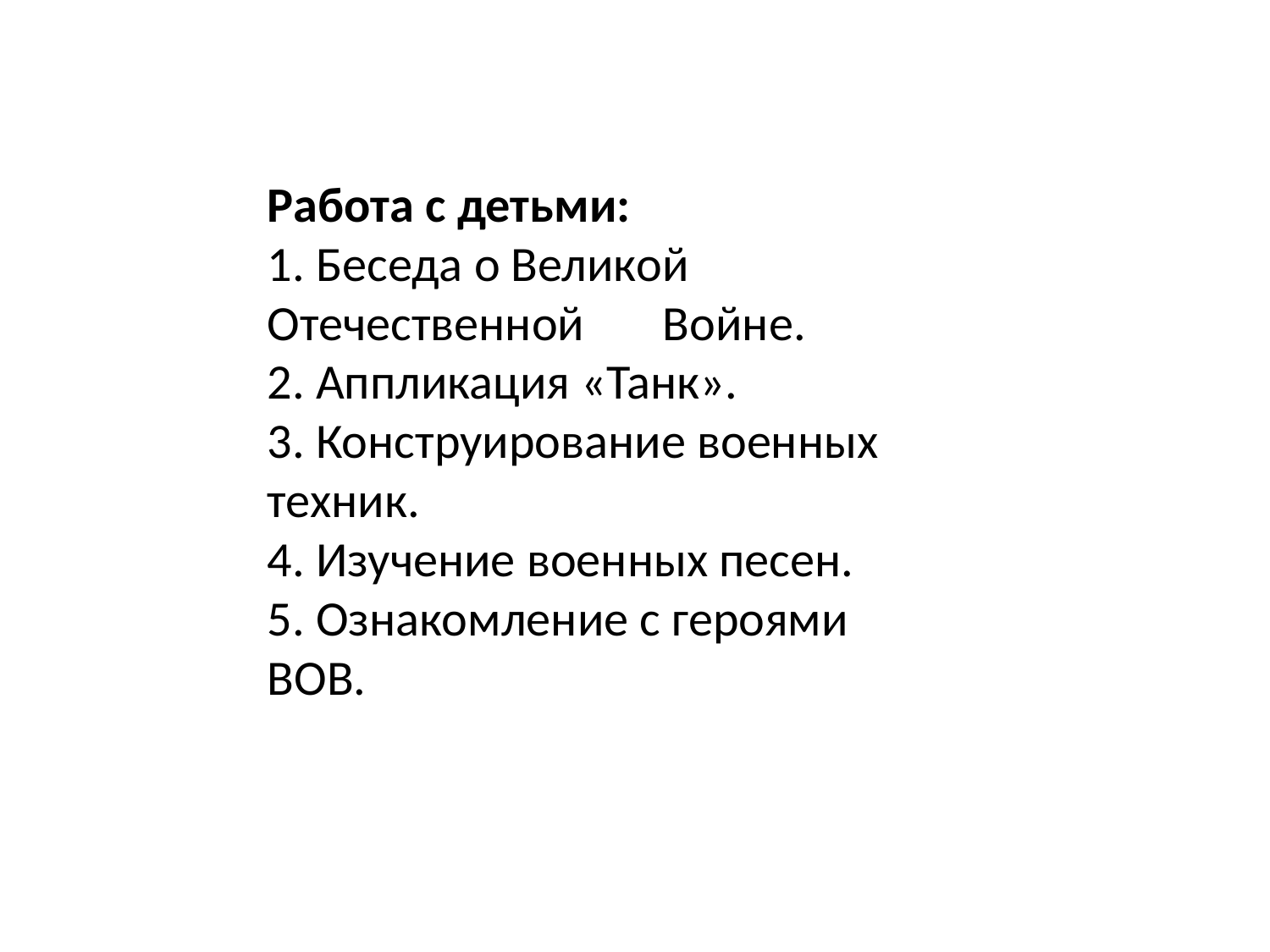

Работа с детьми:
1. Беседа о Великой Отечественной       Войне.
2. Аппликация «Танк».
3. Конструирование военных техник.
4. Изучение военных песен.
5. Ознакомление с героями ВОВ.